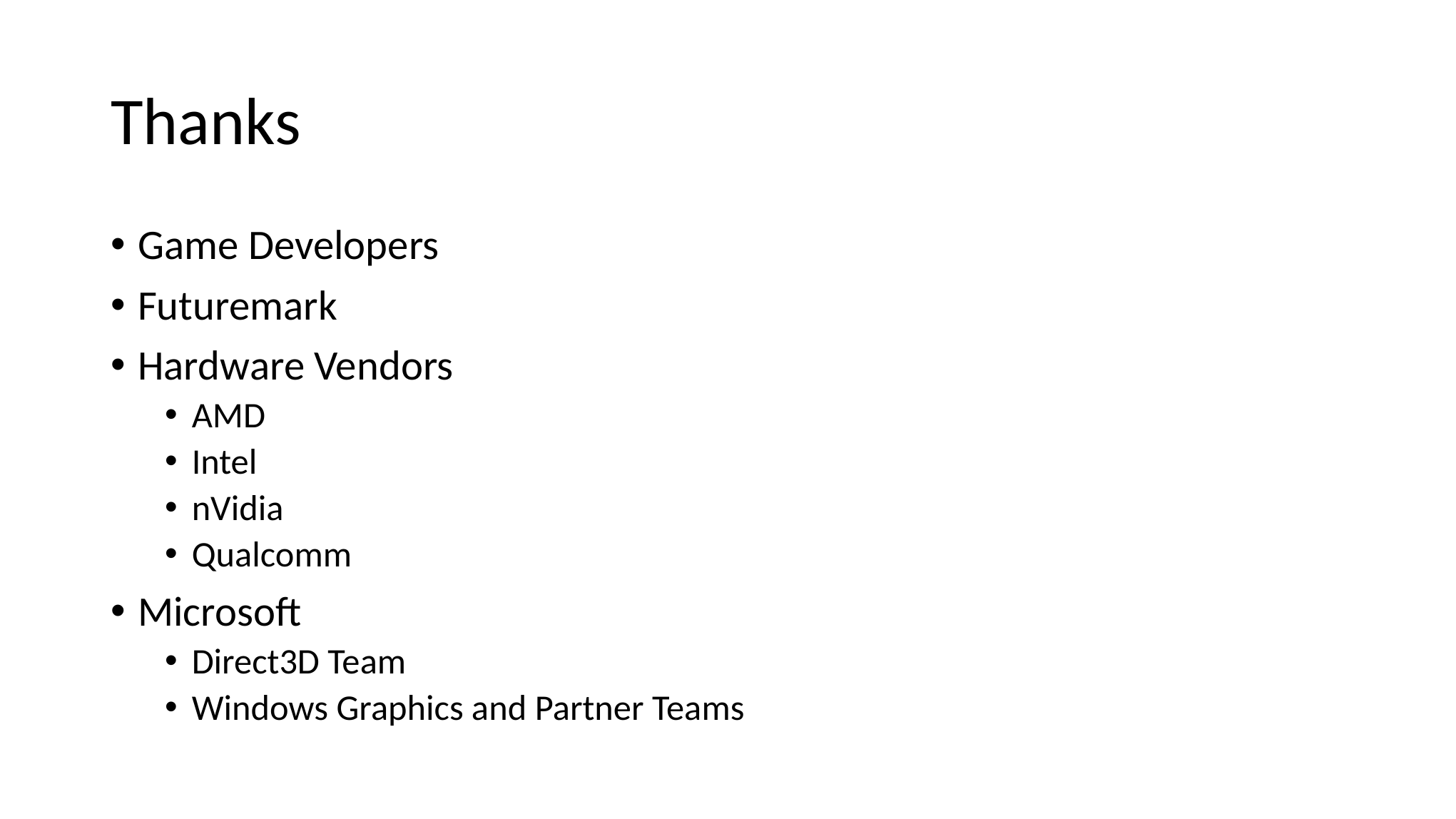

# Thanks
Game Developers
Futuremark
Hardware Vendors
AMD
Intel
nVidia
Qualcomm
Microsoft
Direct3D Team
Windows Graphics and Partner Teams